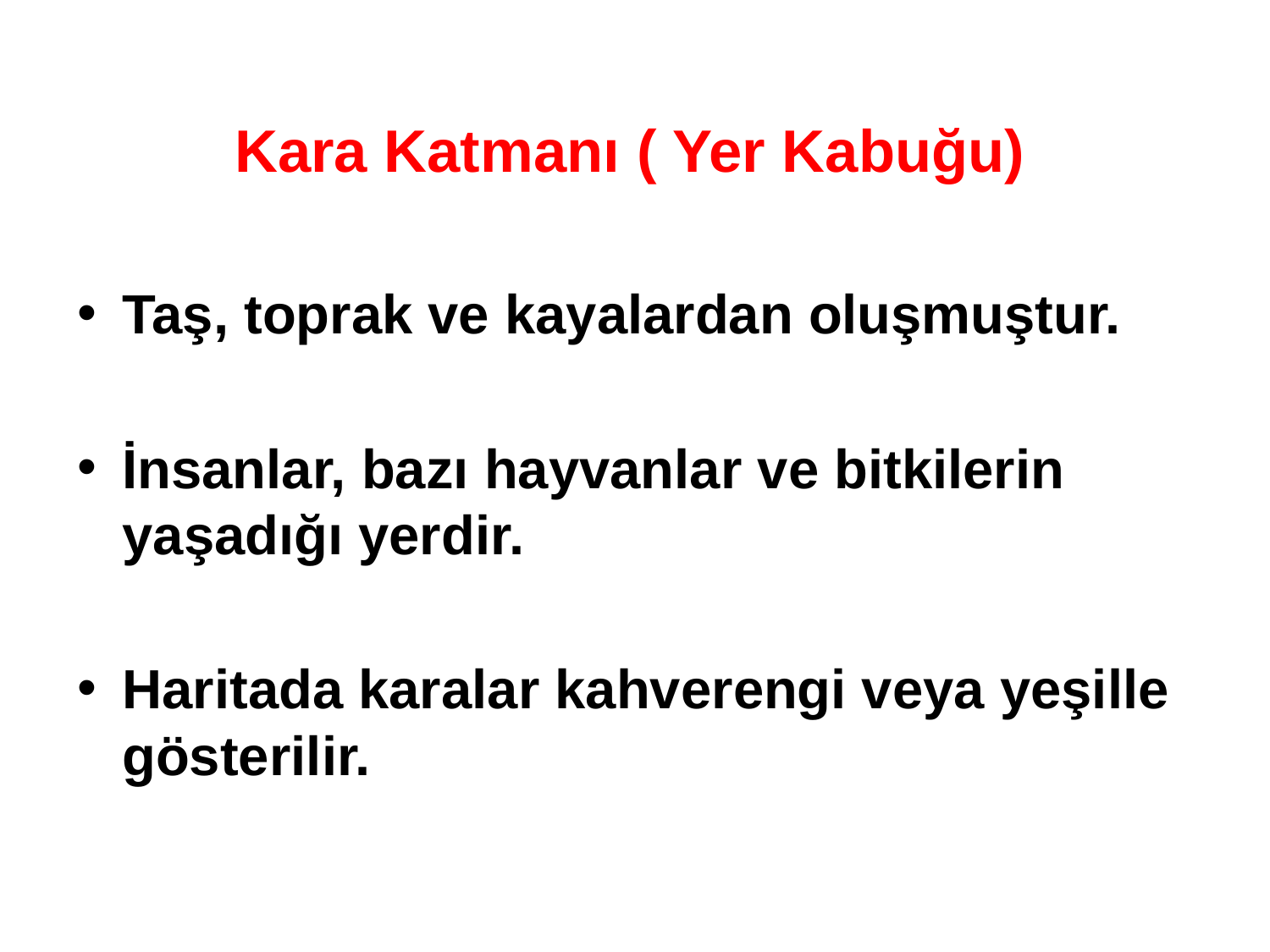

Kara Katmanı ( Yer Kabuğu)

Taş, toprak ve kayalardan oluşmuştur.

İnsanlar, bazı hayvanlar ve bitkilerin yaşadığı yerdir.

Haritada karalar kahverengi veya yeşille gösterilir.